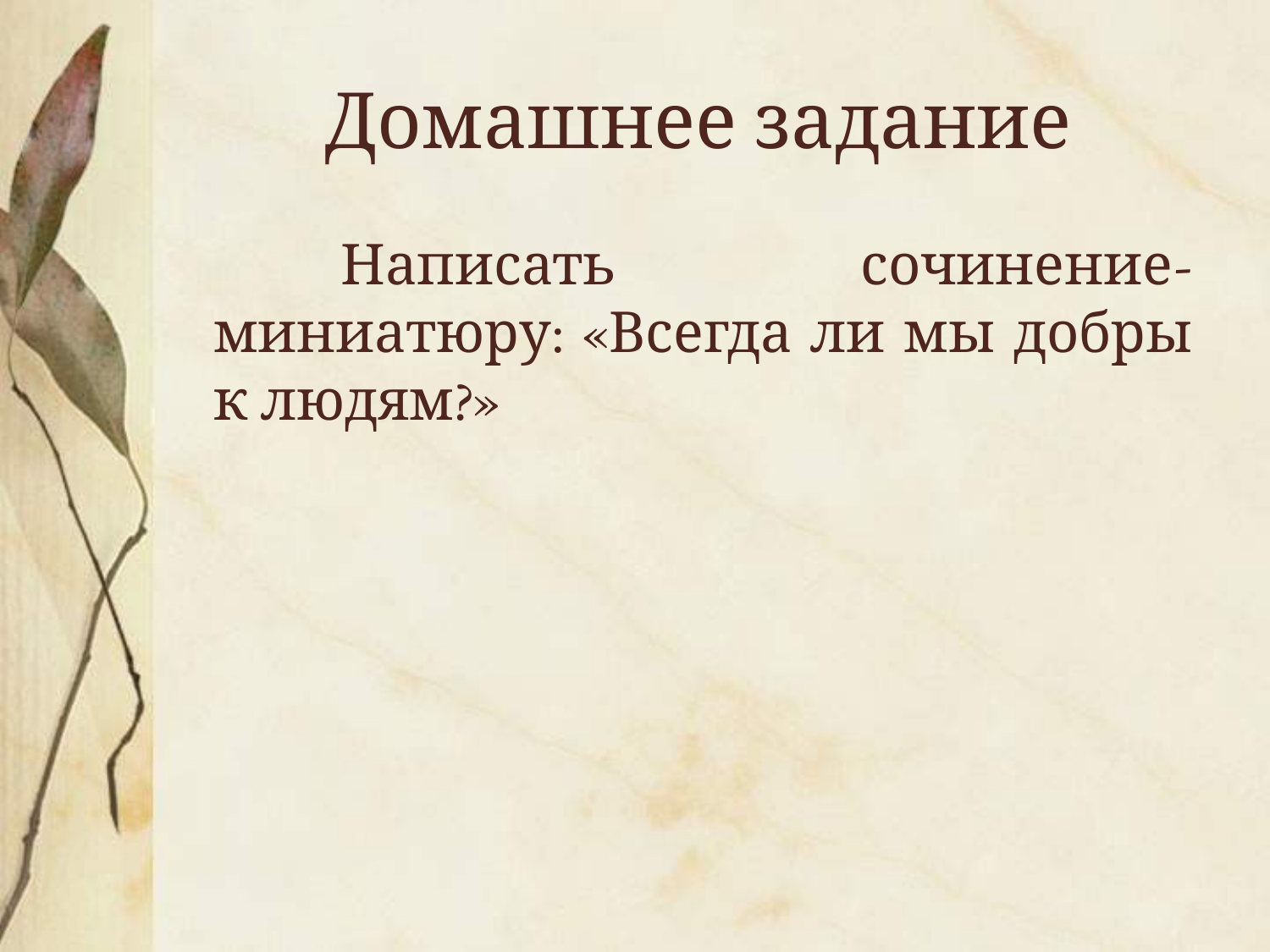

# Домашнее задание
	Написать сочинение-миниатюру: «Всегда ли мы добры к людям?»